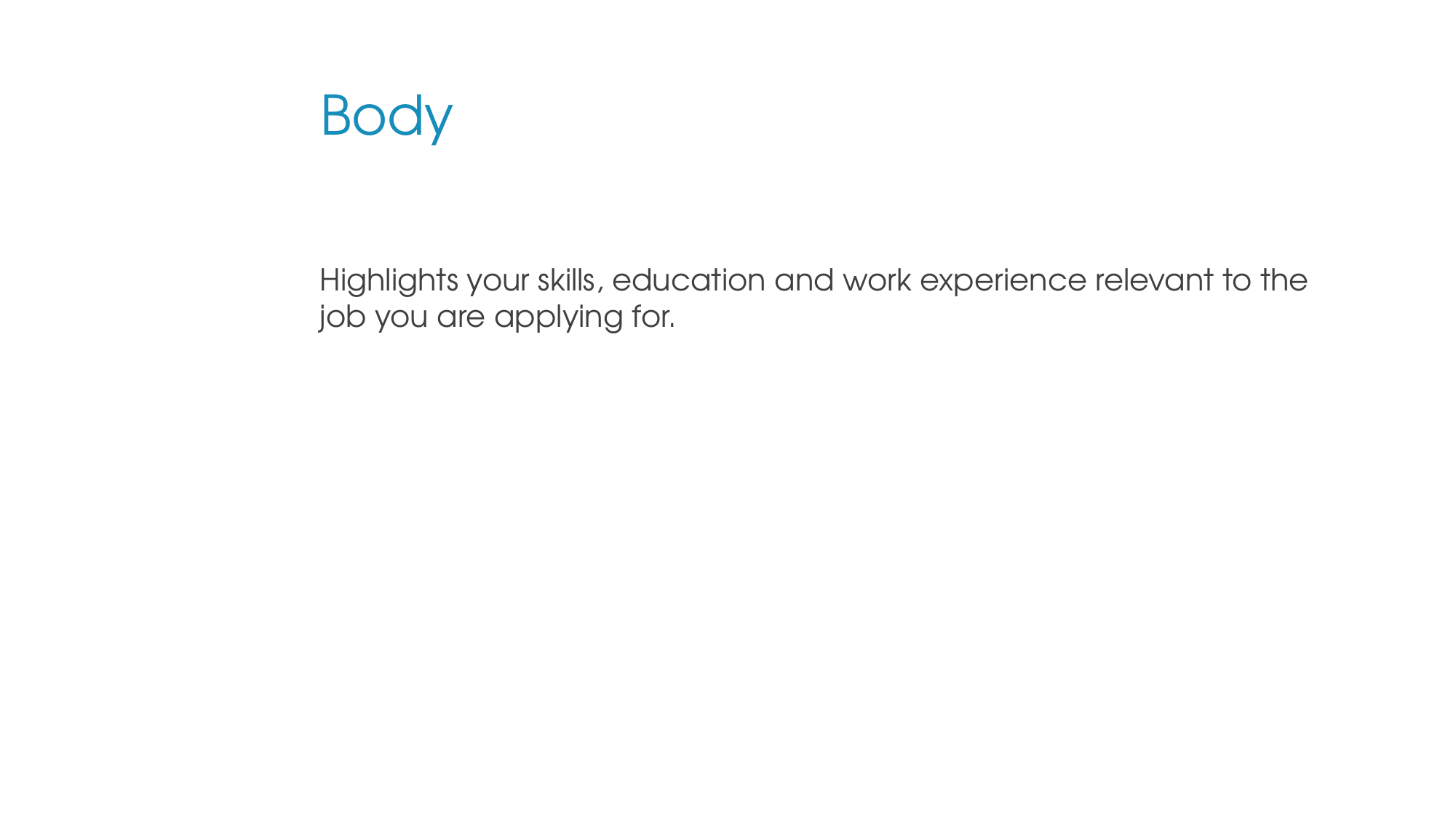

# Body
Highlights your skills, education and work experience relevant to the job you are applying for.